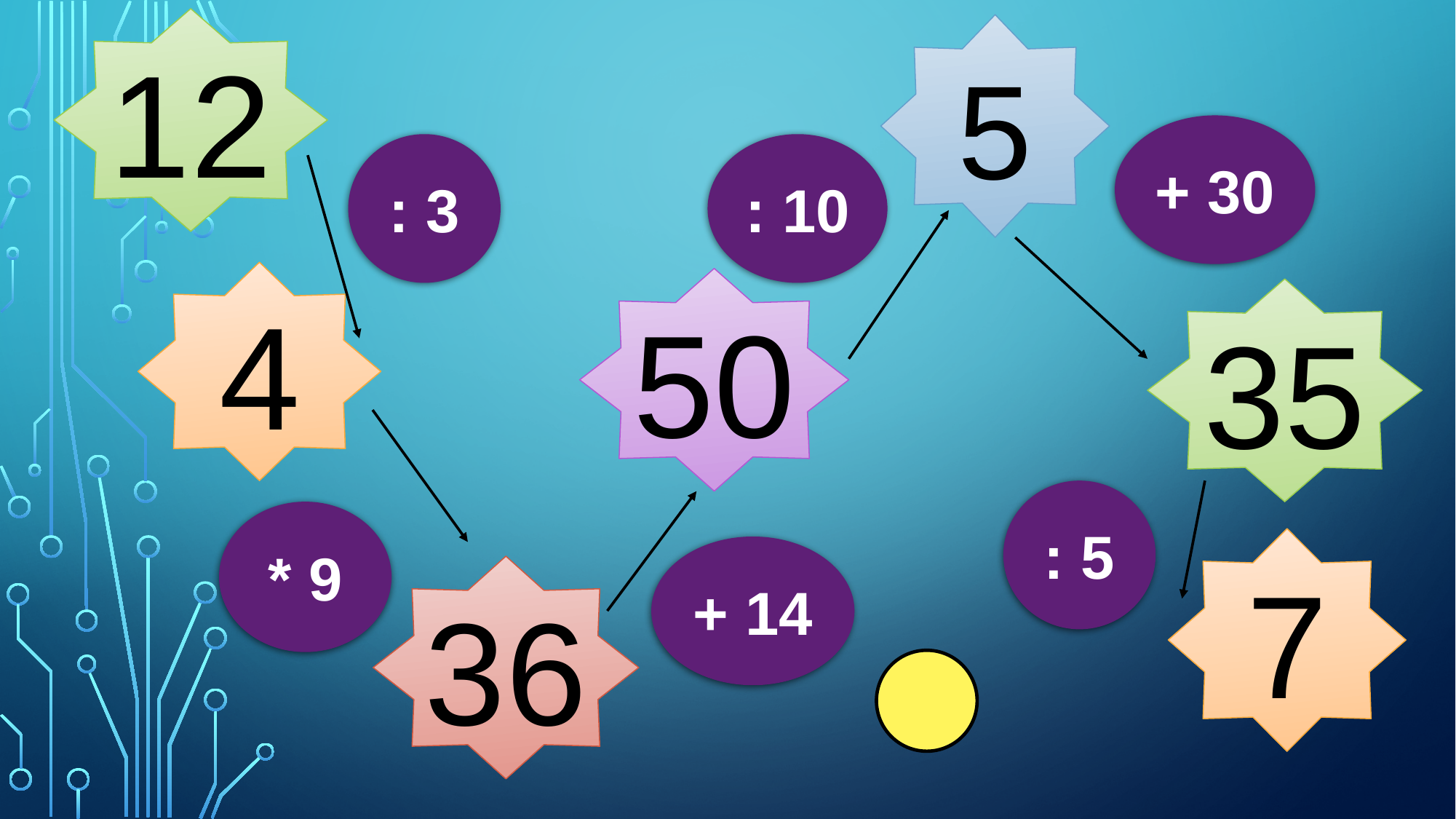

12
5
+ 30
: 3
: 10
4
50
35
: 5
* 9
7
+ 14
36